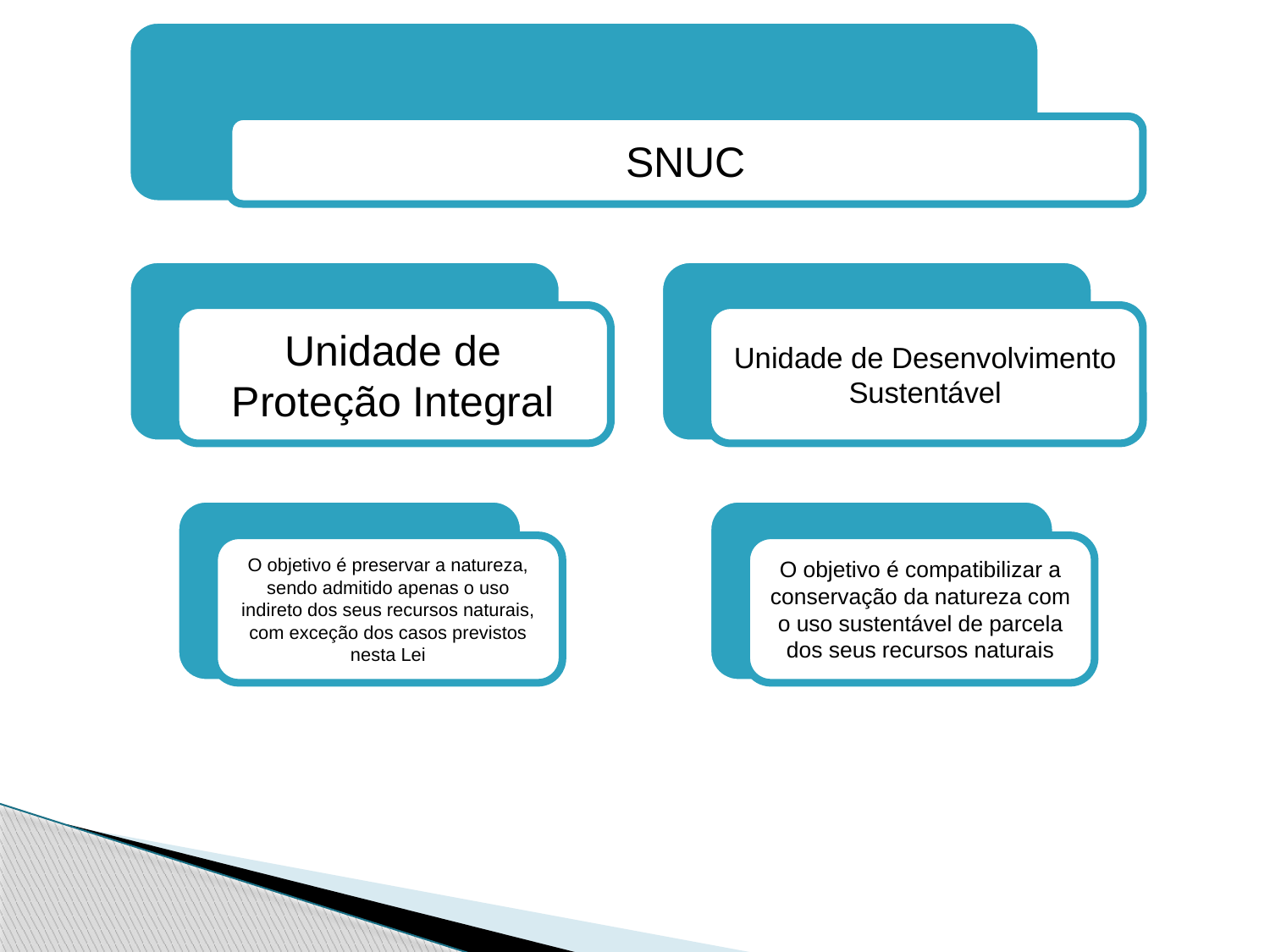

SNUC
Unidade de Proteção Integral
O objetivo é preservar a natureza, sendo admitido apenas o uso indireto dos seus recursos naturais, com exceção dos casos previstos nesta Lei
Unidade de Desenvolvimento Sustentável
O objetivo é compatibilizar a conservação da natureza com o uso sustentável de parcela dos seus recursos naturais